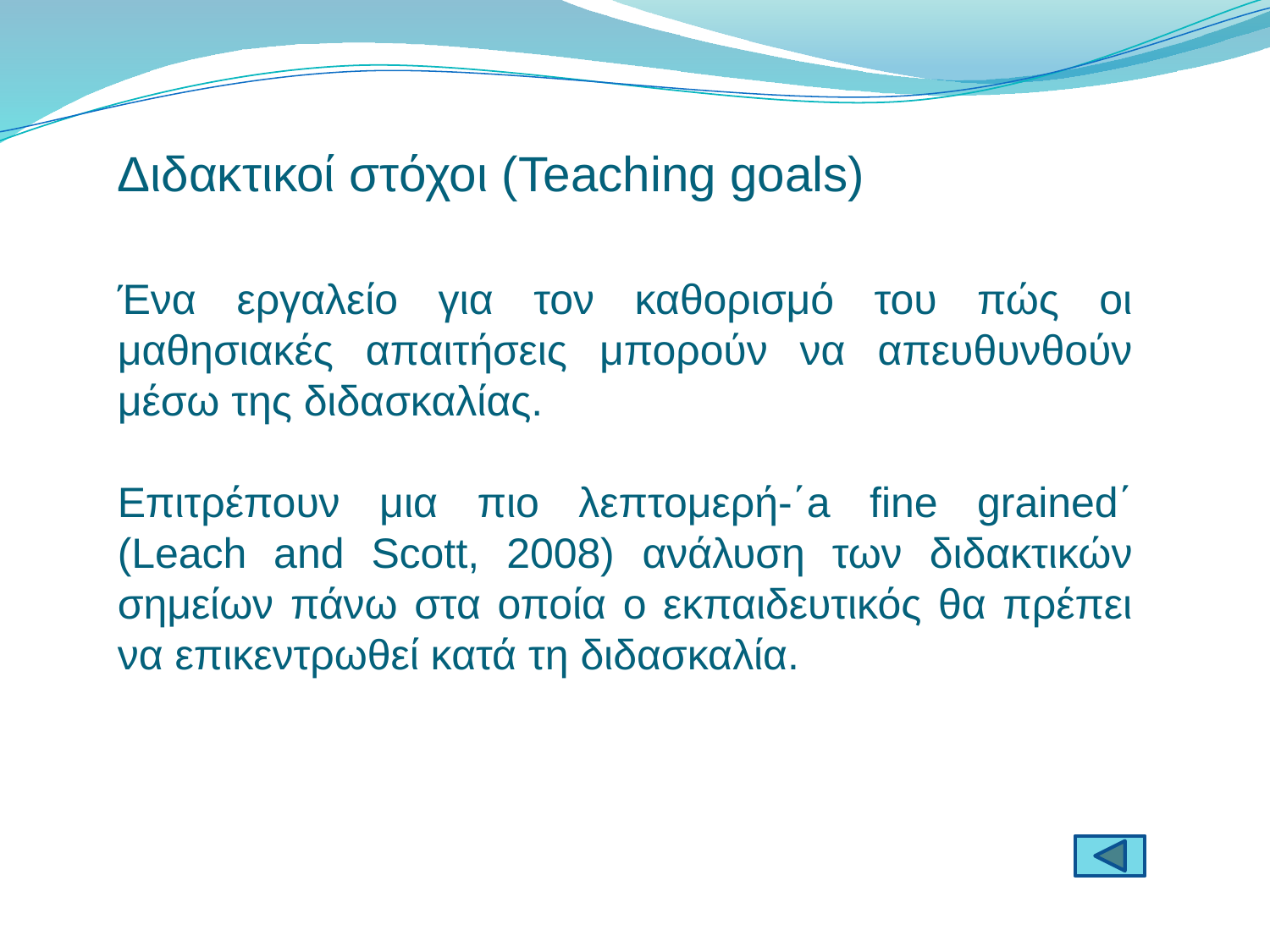

Διδακτικοί στόχοι (Teaching goals)
Ένα εργαλείο για τον καθορισμό του πώς οι μαθησιακές απαιτήσεις μπορούν να απευθυνθούν μέσω της διδασκαλίας.

Επιτρέπουν μια πιο λεπτομερή-΄a fine grained΄ (Leach and Scott, 2008) ανάλυση των διδακτικών σημείων πάνω στα οποία ο εκπαιδευτικός θα πρέπει να επικεντρωθεί κατά τη διδασκαλία.